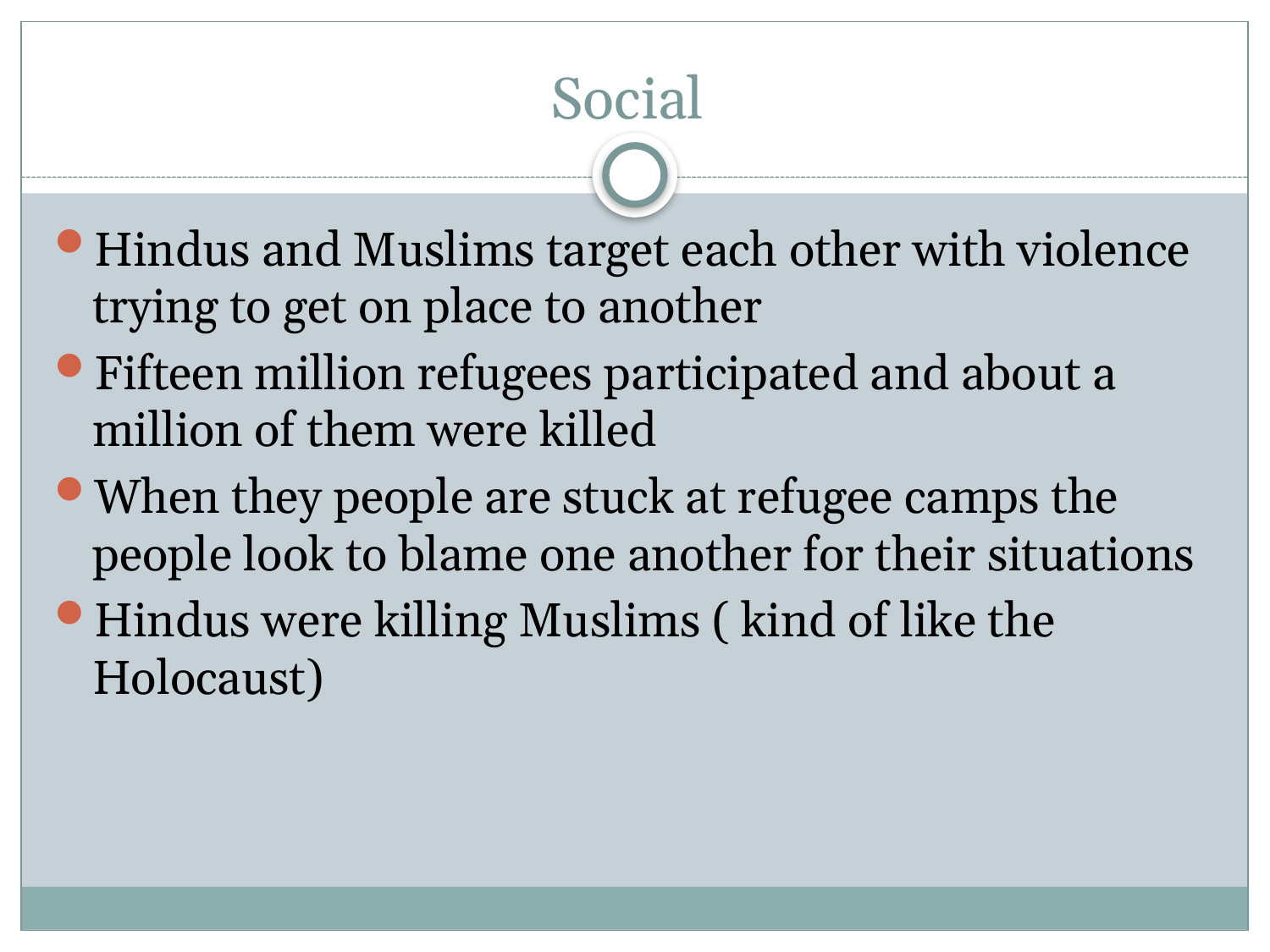

# Social
Hindus and Muslims target each other with violence trying to get on place to another
Fifteen million refugees participated and about a million of them were killed
When they people are stuck at refugee camps the people look to blame one another for their situations
Hindus were killing Muslims ( kind of like the Holocaust)